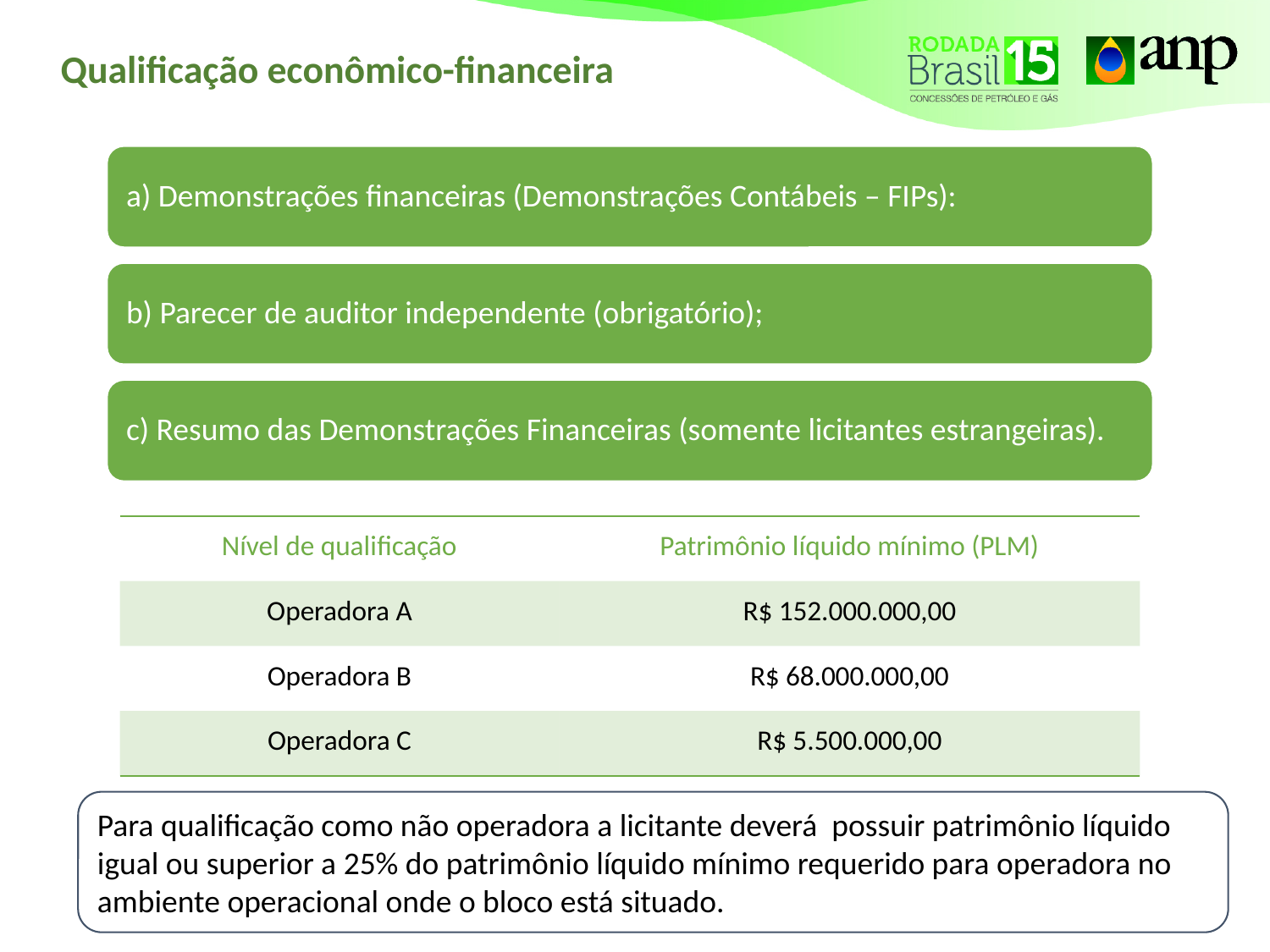

# Qualificação econômico-financeira
a) Demonstrações financeiras (Demonstrações Contábeis – FIPs):
b) Parecer de auditor independente (obrigatório);
c) Resumo das Demonstrações Financeiras (somente licitantes estrangeiras).

| Nível de qualificação | Patrimônio líquido mínimo (PLM) |
| --- | --- |
| Operadora A | R$ 152.000.000,00 |
| Operadora B | R$ 68.000.000,00 |
| Operadora C | R$ 5.500.000,00 |
Para qualificação como não operadora a licitante deverá  possuir patrimônio líquido igual ou superior a 25% do patrimônio líquido mínimo requerido para operadora no ambiente operacional onde o bloco está situado.